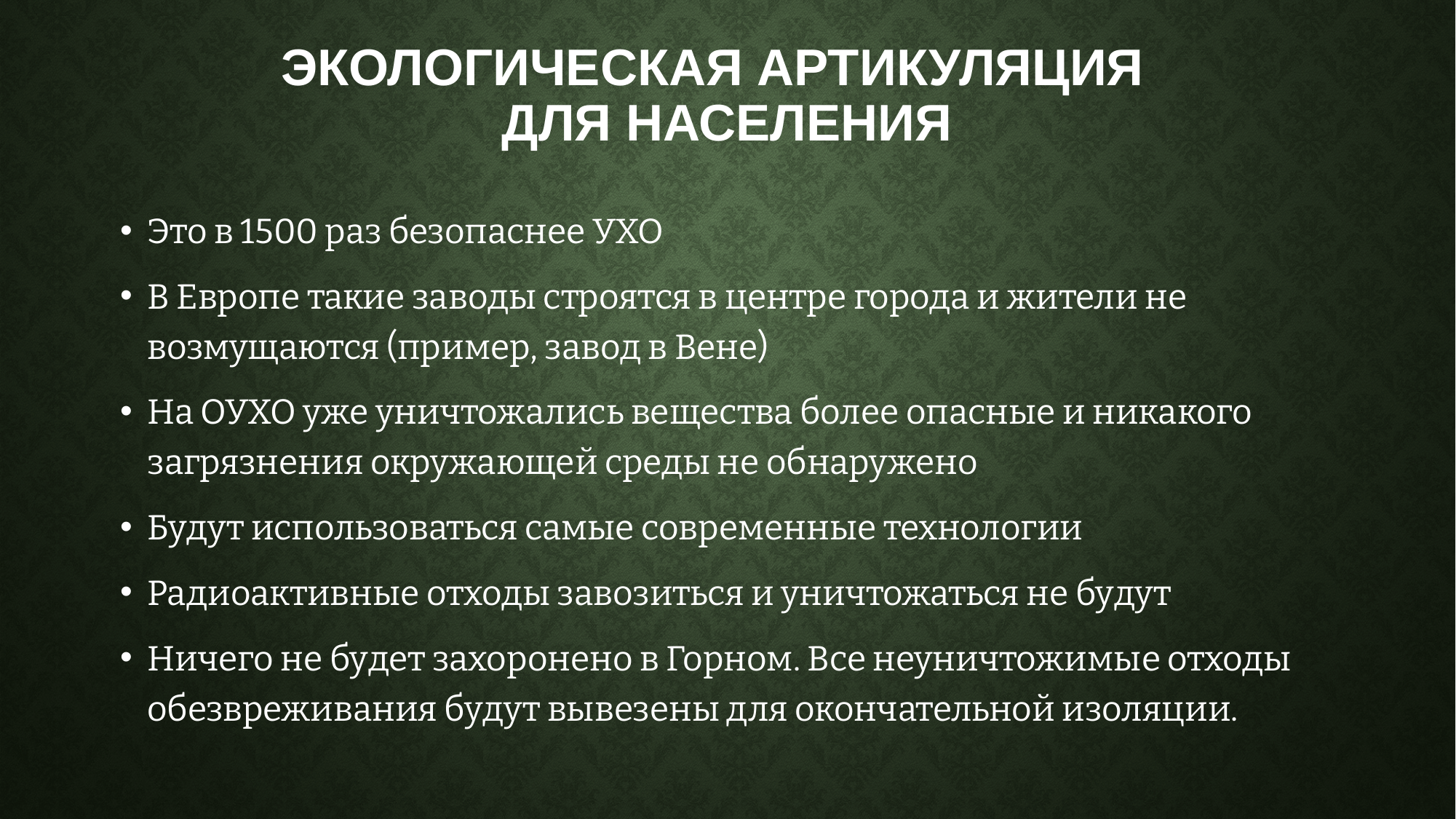

# Экологическая артикуляция для населения
Это в 1500 раз безопаснее УХО
В Европе такие заводы строятся в центре города и жители не возмущаются (пример, завод в Вене)
На ОУХО уже уничтожались вещества более опасные и никакого загрязнения окружающей среды не обнаружено
Будут использоваться самые современные технологии
Радиоактивные отходы завозиться и уничтожаться не будут
Ничего не будет захоронено в Горном. Все неуничтожимые отходы обезвреживания будут вывезены для окончательной изоляции.